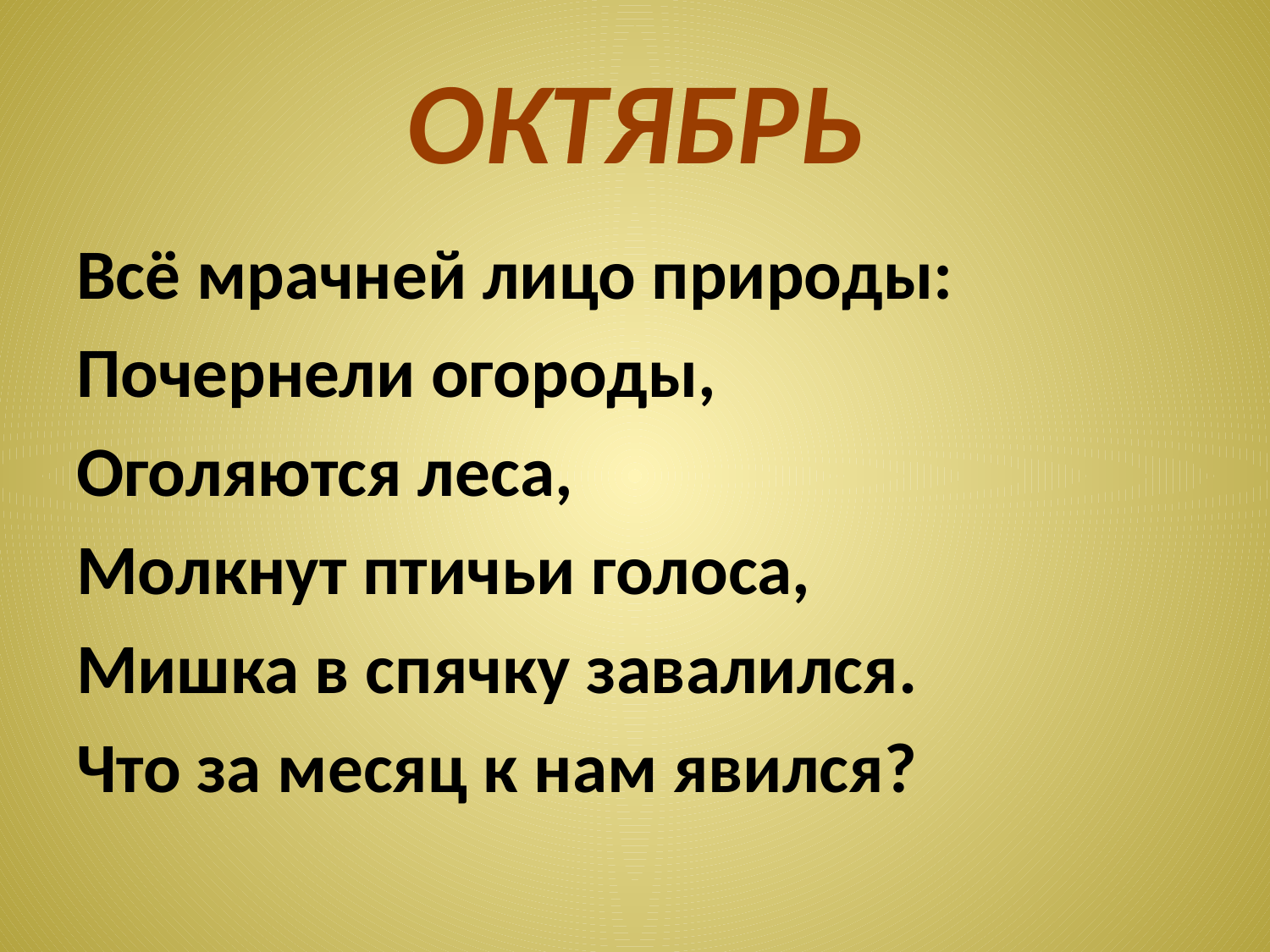

# ОКТЯБРЬ
Всё мрачней лицо природы:
Почернели огороды,
Оголяются леса,
Молкнут птичьи голоса,
Мишка в спячку завалился.
Что за месяц к нам явился?